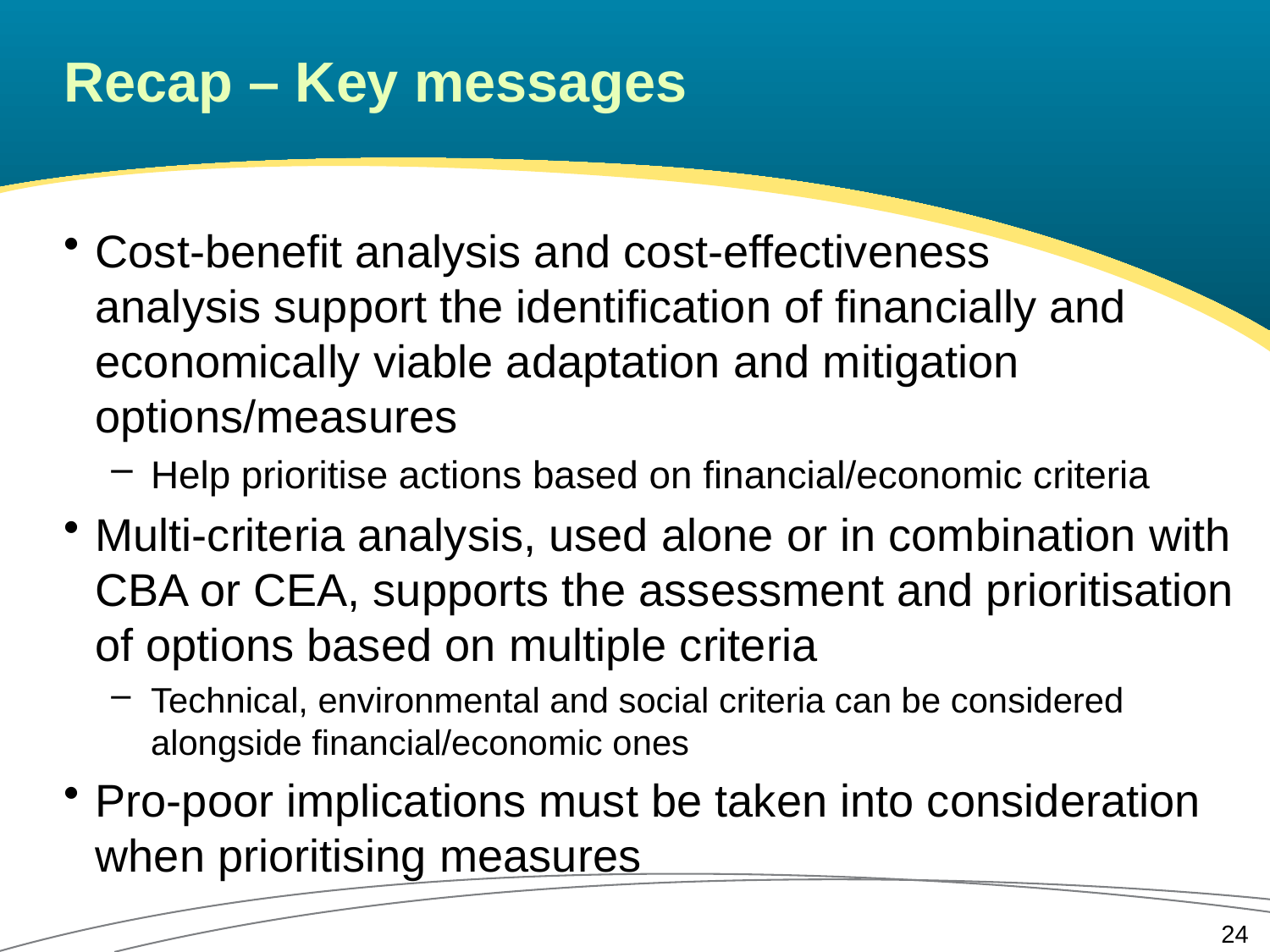

# Recap – Key messages
Cost-benefit analysis and cost-effectiveness
analysis support the identification of financially and economically viable adaptation and mitigation options/measures
Help prioritise actions based on financial/economic criteria
Multi-criteria analysis, used alone or in combination with CBA or CEA, supports the assessment and prioritisation of options based on multiple criteria
Technical, environmental and social criteria can be considered alongside financial/economic ones
Pro-poor implications must be taken into consideration when prioritising measures

24